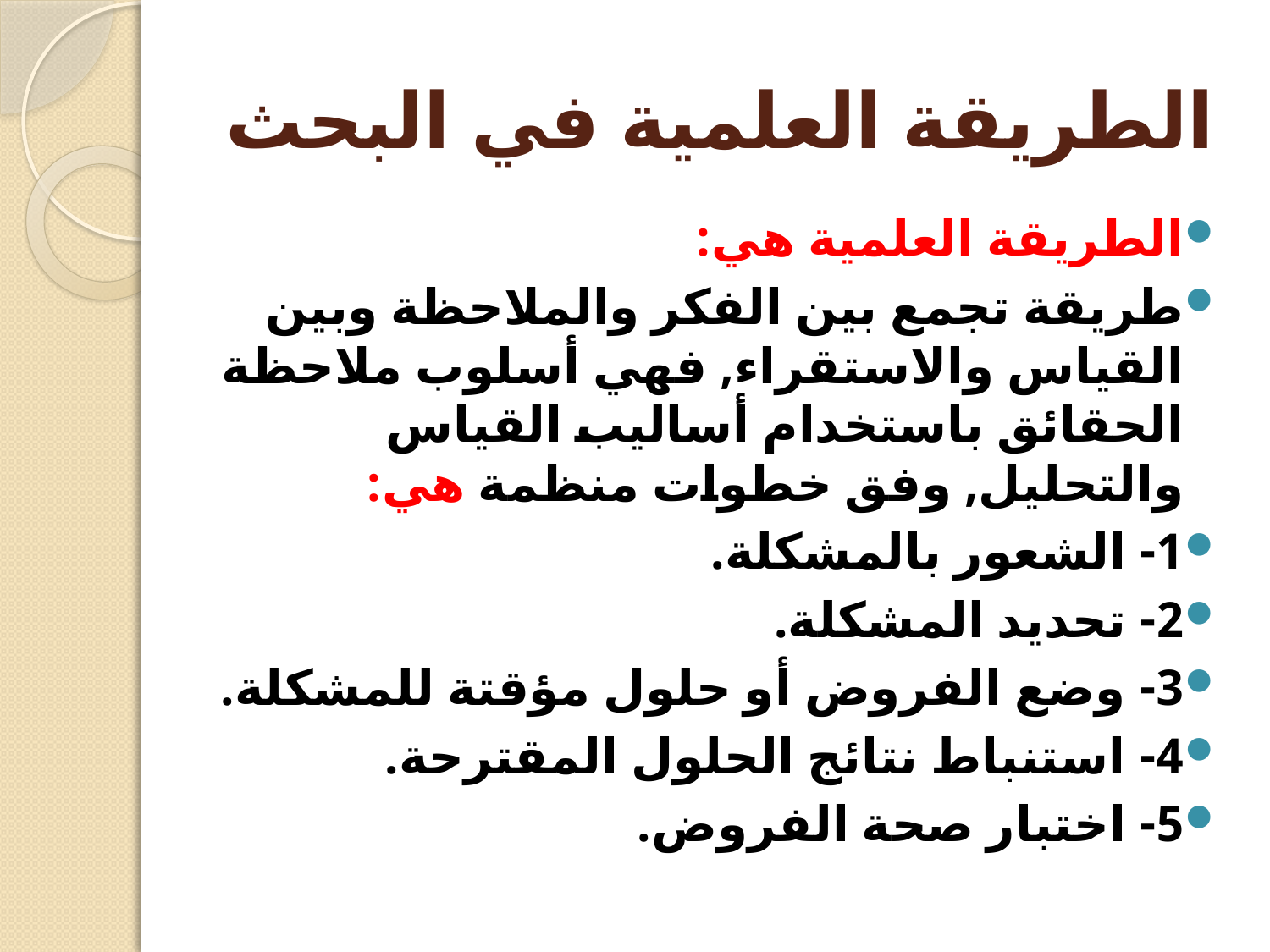

# الطريقة العلمية في البحث
الطريقة العلمية هي:
طريقة تجمع بين الفكر والملاحظة وبين القياس والاستقراء, فهي أسلوب ملاحظة الحقائق باستخدام أساليب القياس والتحليل, وفق خطوات منظمة هي:
1- الشعور بالمشكلة.
2- تحديد المشكلة.
3- وضع الفروض أو حلول مؤقتة للمشكلة.
4- استنباط نتائج الحلول المقترحة.
5- اختبار صحة الفروض.